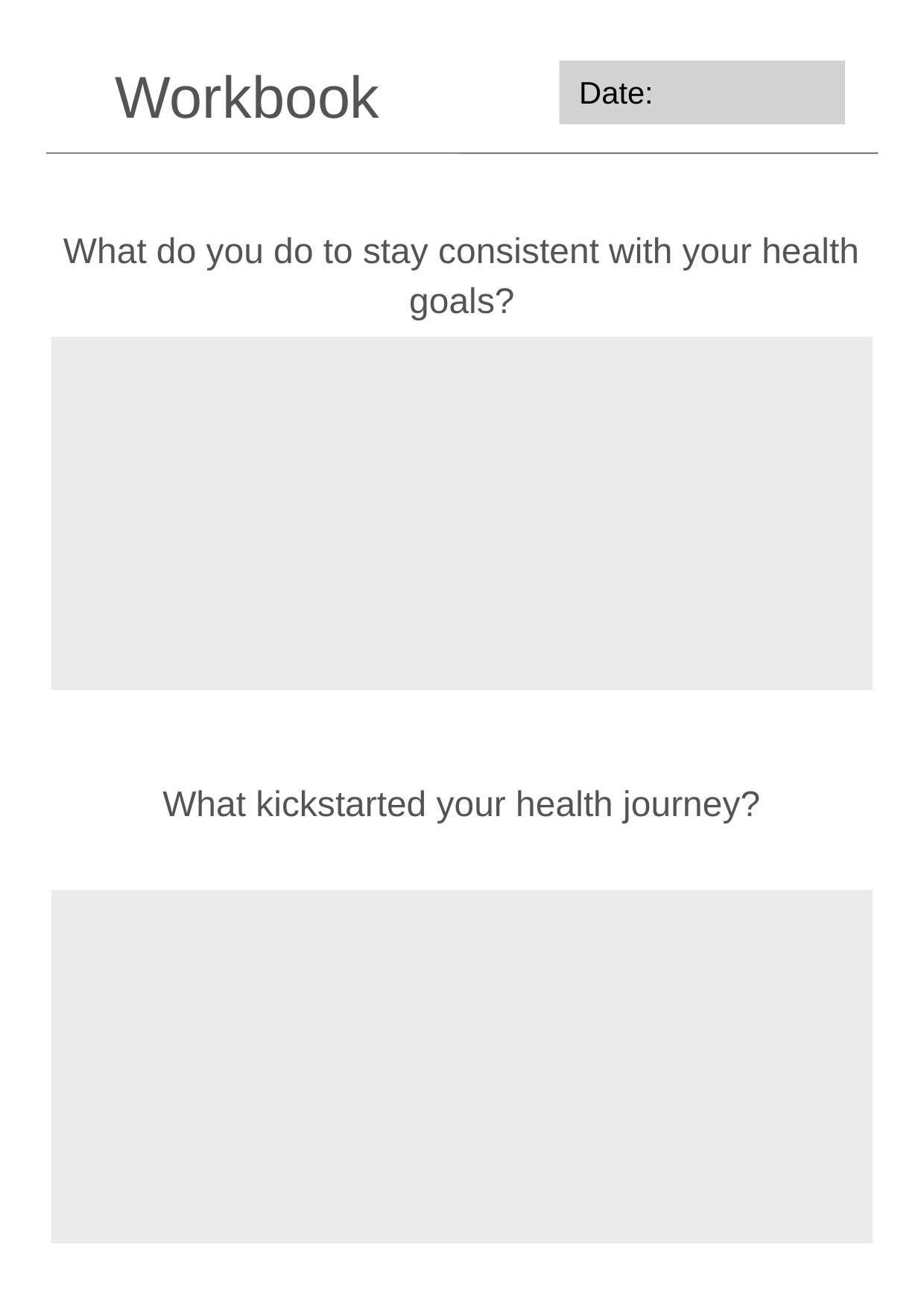

Workbook

Date:

What do you do to stay consistent with your health goals?

What kickstarted your health journey?